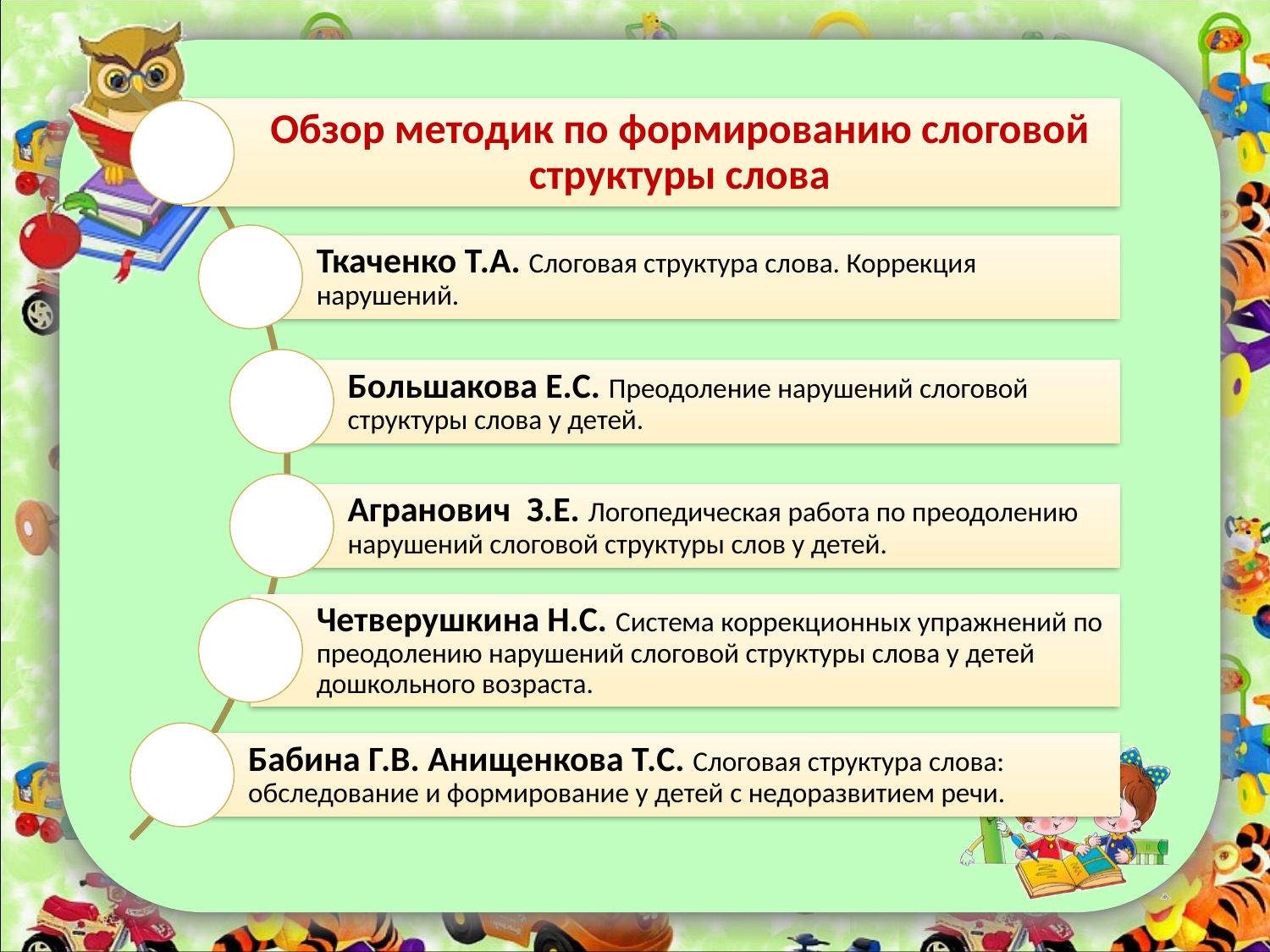

Обзор методик по формированию слоговой структуры слова
Ткаченко Т.А. Слоговая структура слова. Коррекция нарушений.
Большакова Е.С. Преодоление нарушений слоговой структуры слова у детей.
Агранович  З.Е. Логопедическая работа по преодолению нарушений слоговой структуры слов у детей.
Четверушкина Н.С. Система коррекционных упражнений по преодолению нарушений слоговой структуры слова у детей дошкольного возраста.
Бабина Г.В. Анищенкова Т.С. Слоговая структура слова: обследование и формирование у детей с недоразвитием речи.